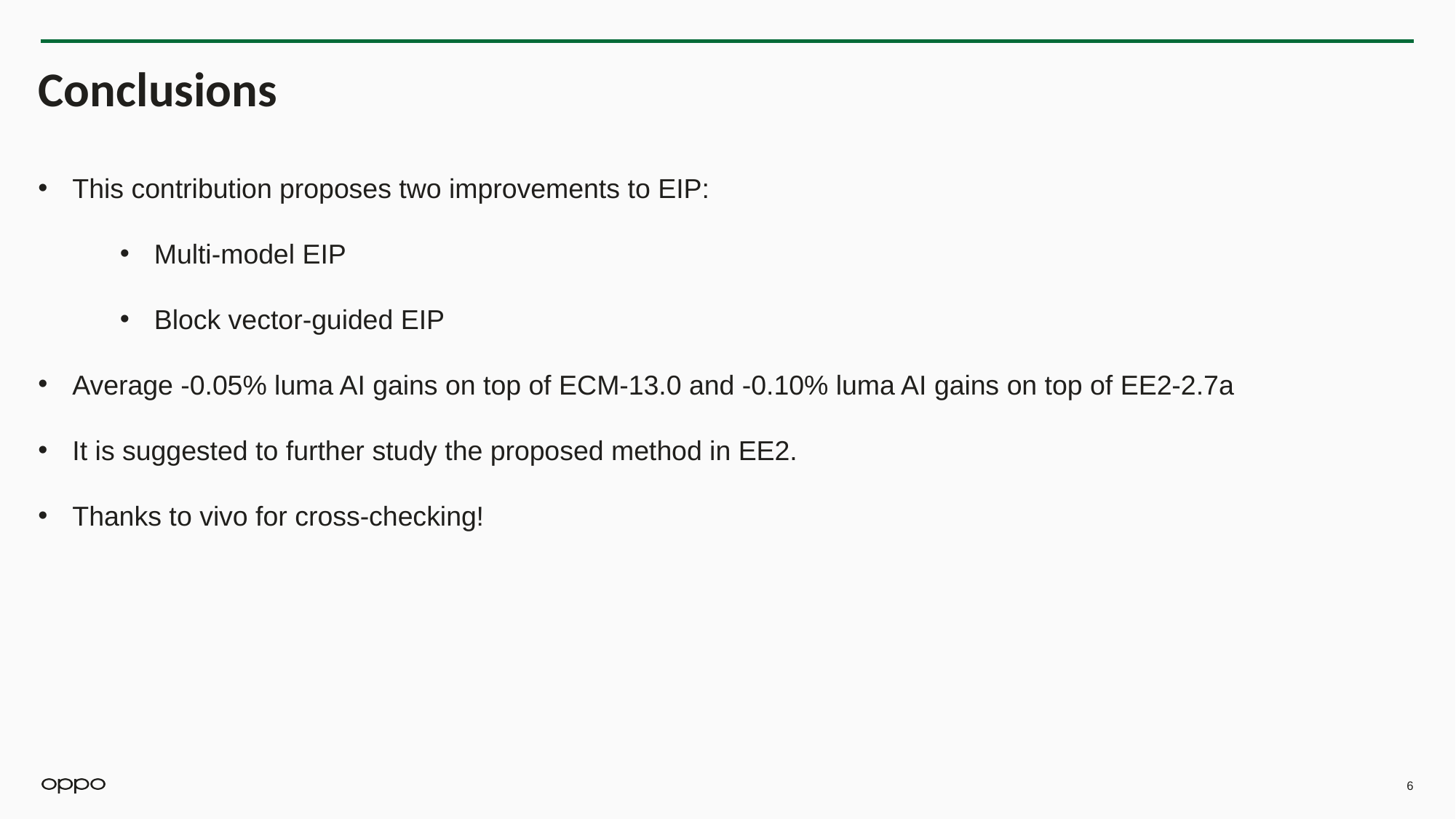

# Conclusions
This contribution proposes two improvements to EIP:
Multi-model EIP
Block vector-guided EIP
Average -0.05% luma AI gains on top of ECM-13.0 and -0.10% luma AI gains on top of EE2-2.7a
It is suggested to further study the proposed method in EE2.
Thanks to vivo for cross-checking!

6